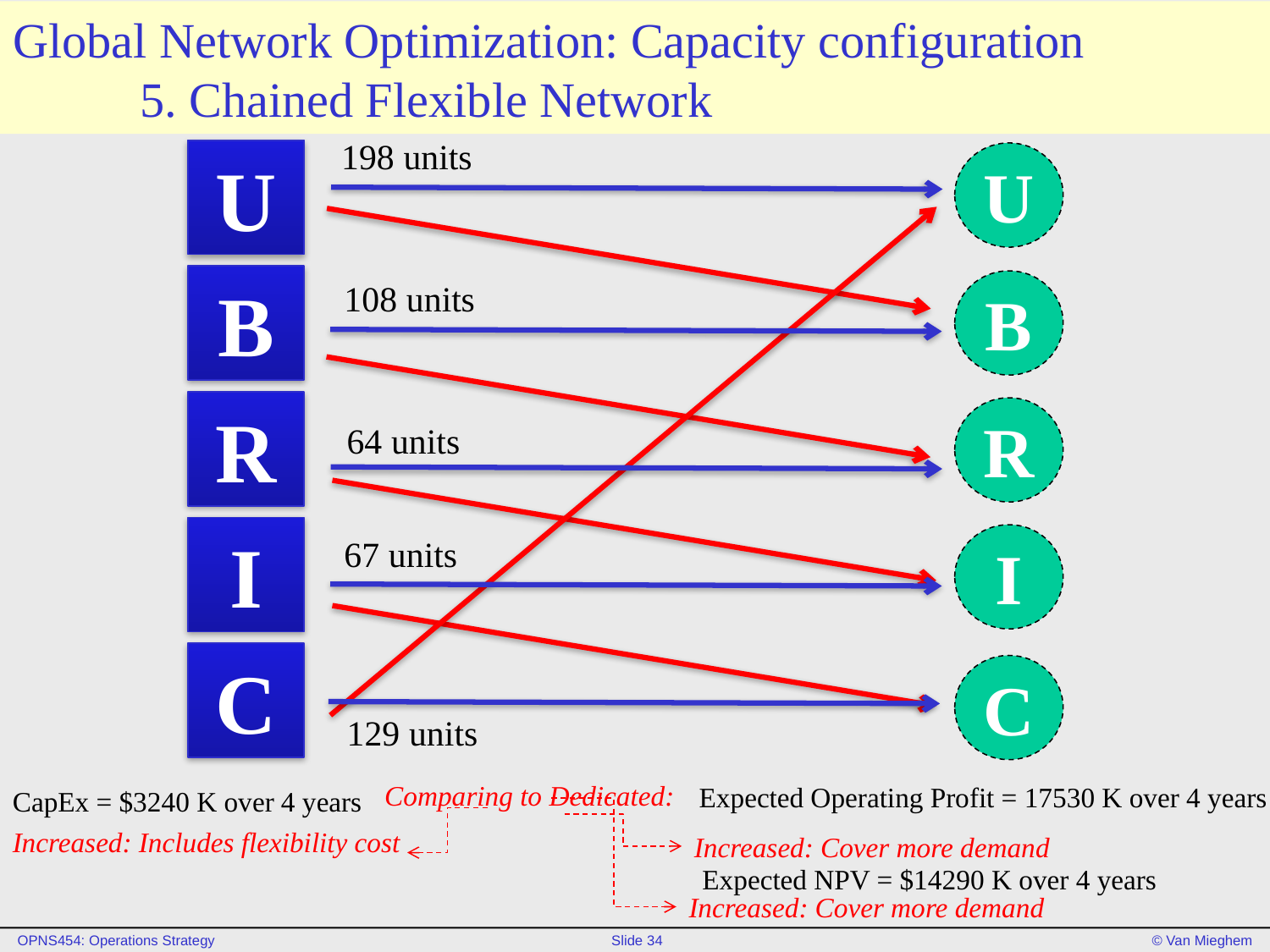

# Global Network Optimization: Capacity configuration 5. Chained Flexible Network
 198 units
U
U
B
B
R
R
I
I
C
C
 108 units
 64 units
 67 units
 129 units
Comparing to Dedicated:
Expected Operating Profit = 17530 K over 4 years
CapEx = $3240 K over 4 years
Increased: Cover more demand
Increased: Includes flexibility cost
Increased: Cover more demand
Expected NPV = $14290 K over 4 years